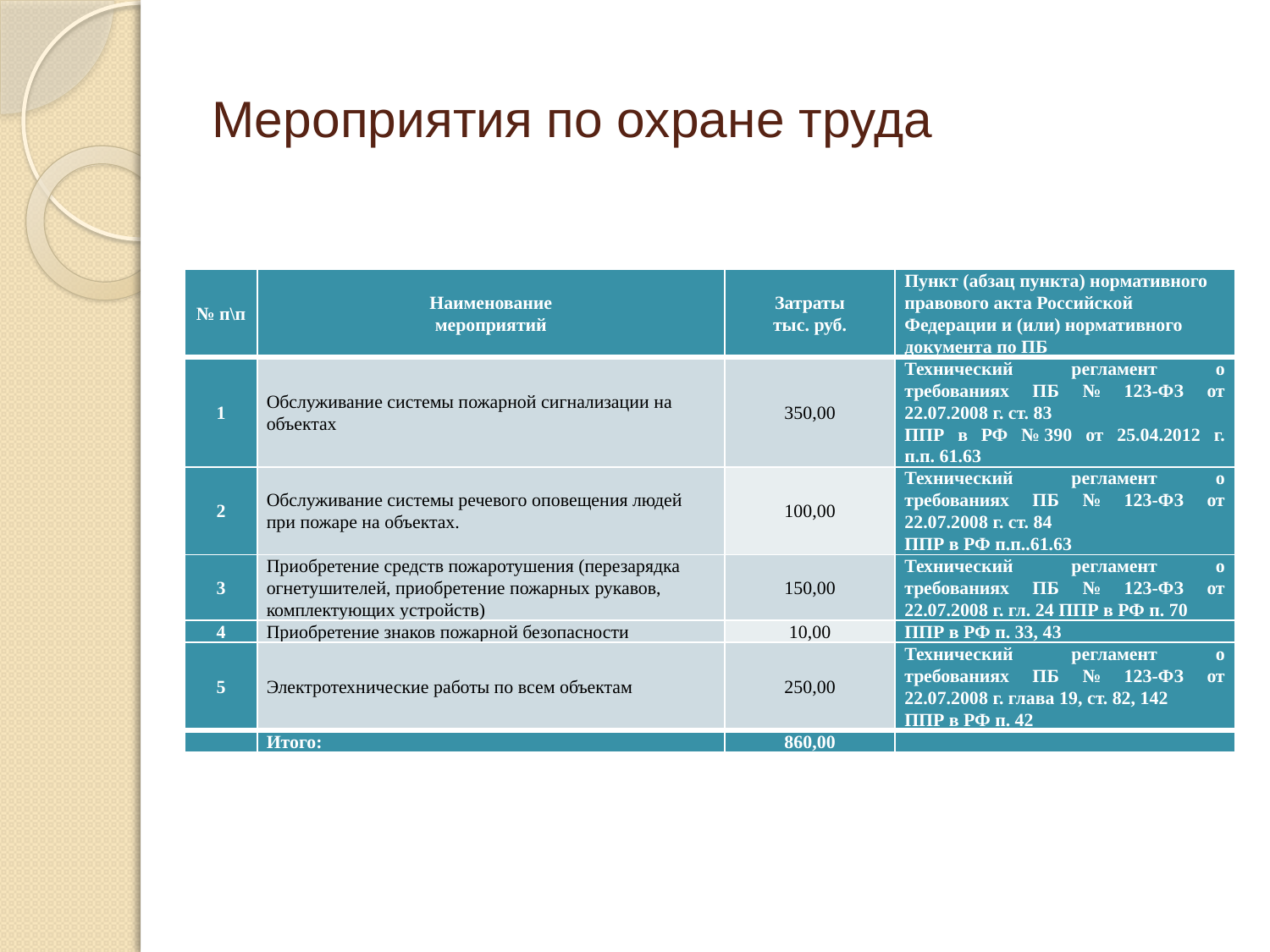

# Мероприятия по охране труда
| № п\п | Наименование мероприятий | Затраты тыс. руб. | Пункт (абзац пункта) нормативного правового акта Российской Федерации и (или) нормативного документа по ПБ |
| --- | --- | --- | --- |
| 1 | Обслуживание системы пожарной сигнализации на объектах | 350,00 | Технический регламент о требованиях ПБ № 123-ФЗ от 22.07.2008 г. ст. 83 ППР в РФ № 390 от 25.04.2012 г. п.п. 61.63 |
| 2 | Обслуживание системы речевого оповещения людей при пожаре на объектах. | 100,00 | Технический регламент о требованиях ПБ № 123-ФЗ от 22.07.2008 г. ст. 84 ППР в РФ п.п..61.63 |
| 3 | Приобретение средств пожаротушения (перезарядка огнетушителей, приобретение пожарных рукавов, комплектующих устройств) | 150,00 | Технический регламент о требованиях ПБ № 123-ФЗ от 22.07.2008 г. гл. 24 ППР в РФ п. 70 |
| 4 | Приобретение знаков пожарной безопасности | 10,00 | ППР в РФ п. 33, 43 |
| 5 | Электротехнические работы по всем объектам | 250,00 | Технический регламент о требованиях ПБ № 123-ФЗ от 22.07.2008 г. глава 19, ст. 82, 142 ППР в РФ п. 42 |
|  | Итого: | 860,00 |  |